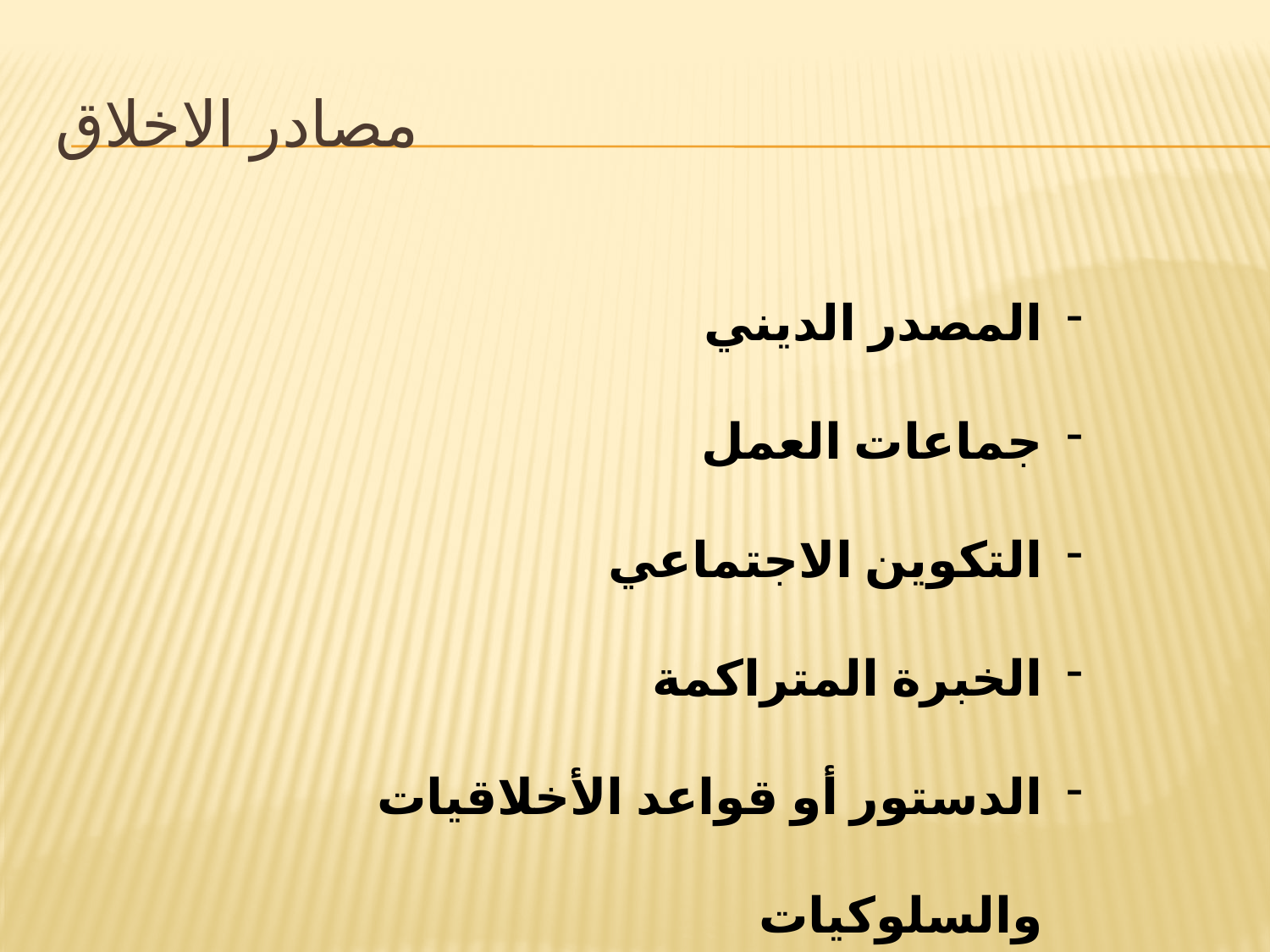

# مصادر الاخلاق
المصدر الديني
جماعات العمل
التكوين الاجتماعي
الخبرة المتراكمة
الدستور أو قواعد الأخلاقيات والسلوكيات